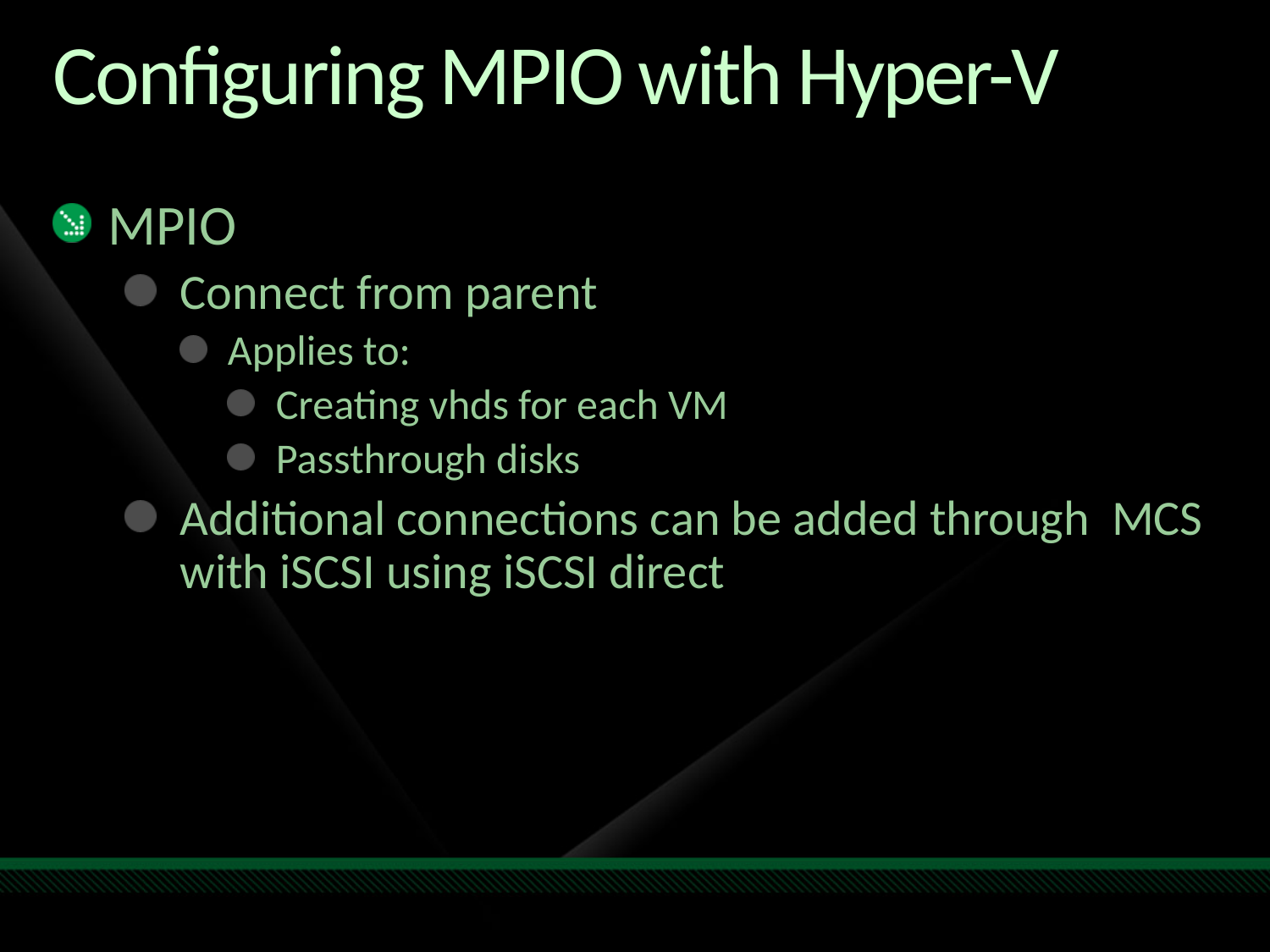

# Configuring MPIO with Hyper-V
MPIO
Connect from parent
Applies to:
Creating vhds for each VM
Passthrough disks
Additional connections can be added through  MCS with iSCSI using iSCSI direct